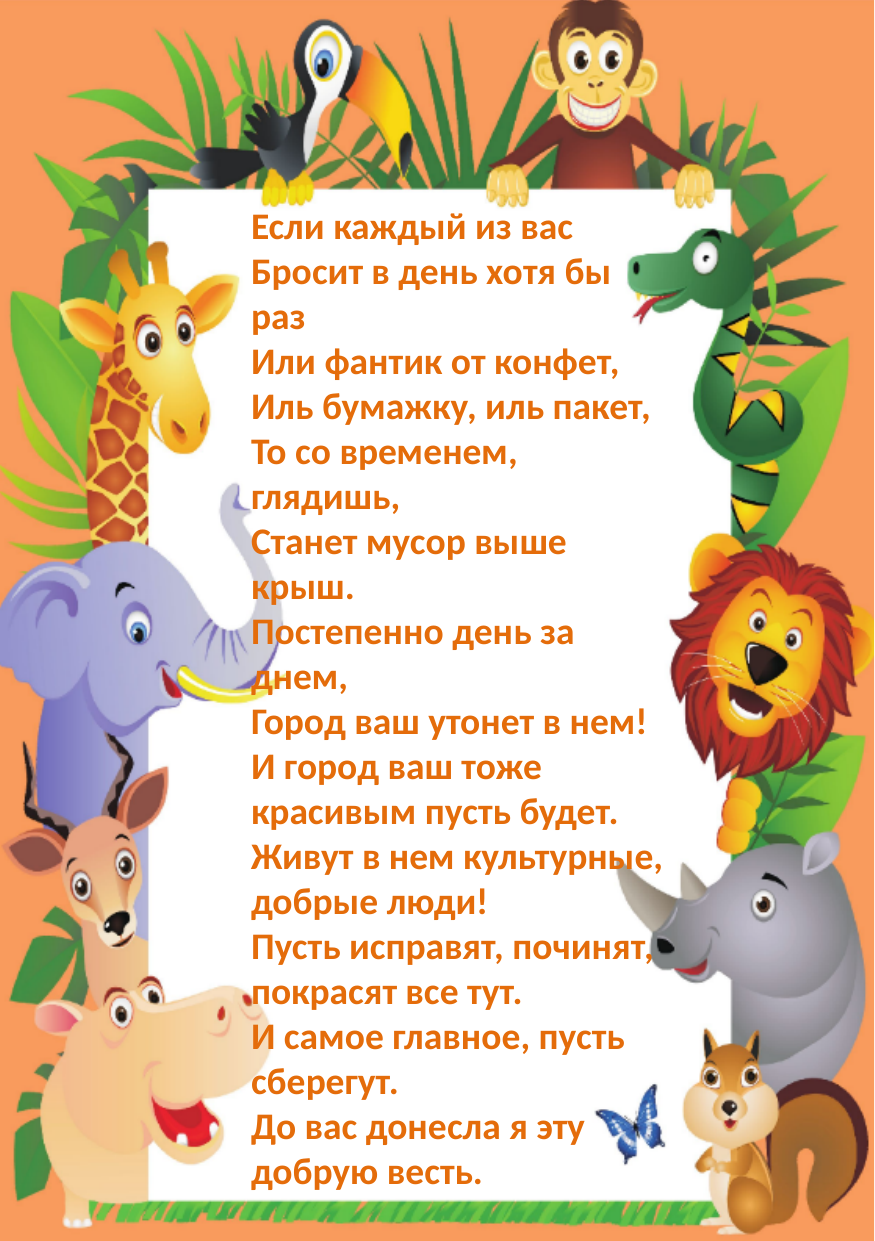

Если каждый из вас
Бросит в день хотя бы раз
Или фантик от конфет,
Иль бумажку, иль пакет,
То со временем, глядишь,
Станет мусор выше крыш.
Постепенно день за днем,
Город ваш утонет в нем!
И город ваш тоже красивым пусть будет.
Живут в нем культурные, добрые люди!
Пусть исправят, починят, покрасят все тут.
И самое главное, пусть сберегут.
До вас донесла я эту добрую весть.